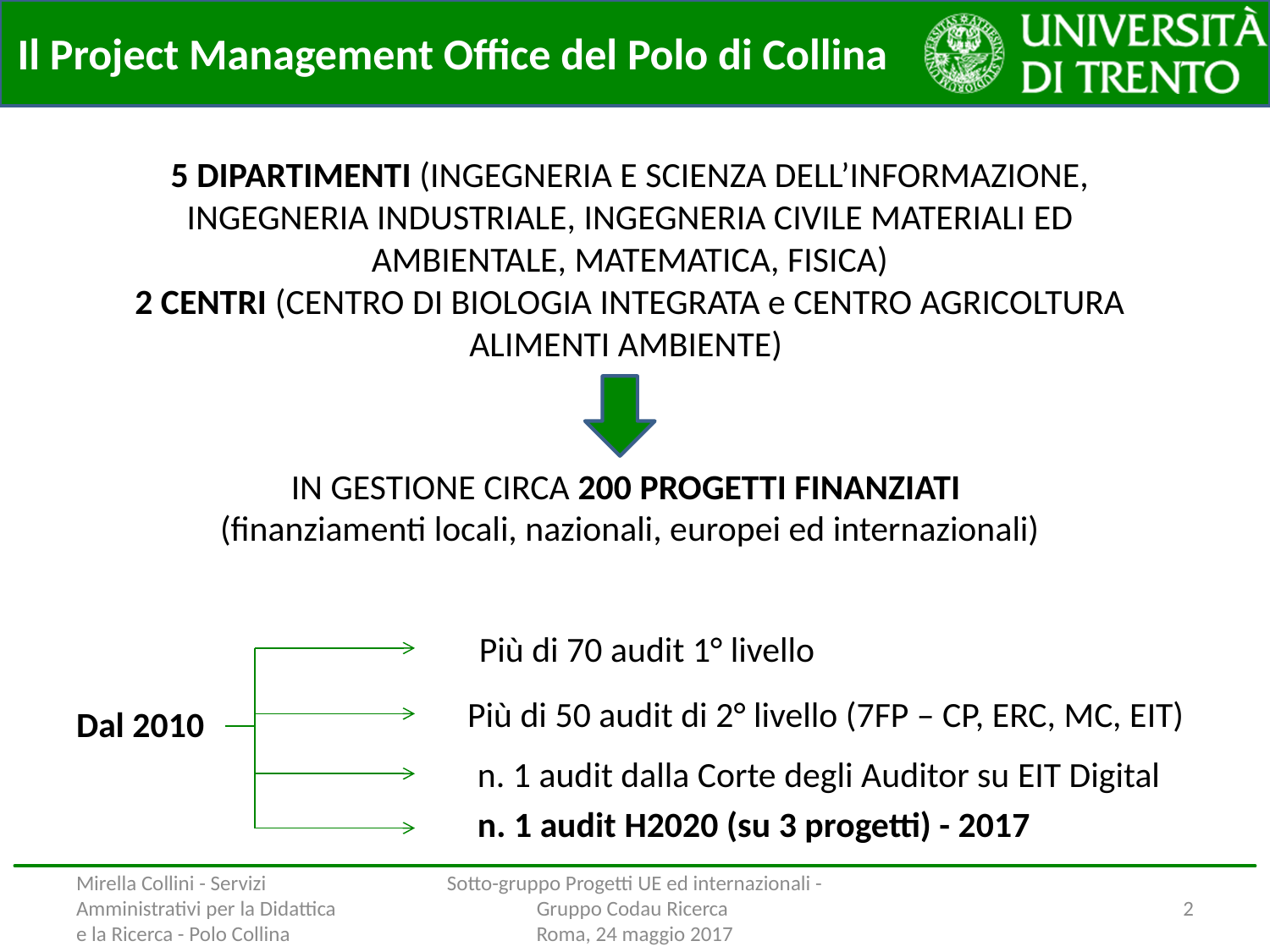

Il Project Management Office del Polo di Collina

5 DIPARTIMENTI (INGEGNERIA E SCIENZA DELL’INFORMAZIONE, INGEGNERIA INDUSTRIALE, INGEGNERIA CIVILE MATERIALI ED AMBIENTALE, MATEMATICA, FISICA)
2 CENTRI (CENTRO DI BIOLOGIA INTEGRATA e CENTRO AGRICOLTURA ALIMENTI AMBIENTE)

IN GESTIONE CIRCA 200 PROGETTI FINANZIATI
(finanziamenti locali, nazionali, europei ed internazionali)
Più di 70 audit 1° livello
Più di 50 audit di 2° livello (7FP – CP, ERC, MC, EIT)
Dal 2010
n. 1 audit dalla Corte degli Auditor su EIT Digital
n. 1 audit H2020 (su 3 progetti) - 2017
Mirella Collini - Servizi Amministrativi per la Didattica e la Ricerca - Polo Collina
Sotto-gruppo Progetti UE ed internazionali - Gruppo Codau Ricerca
Roma, 24 maggio 2017
2